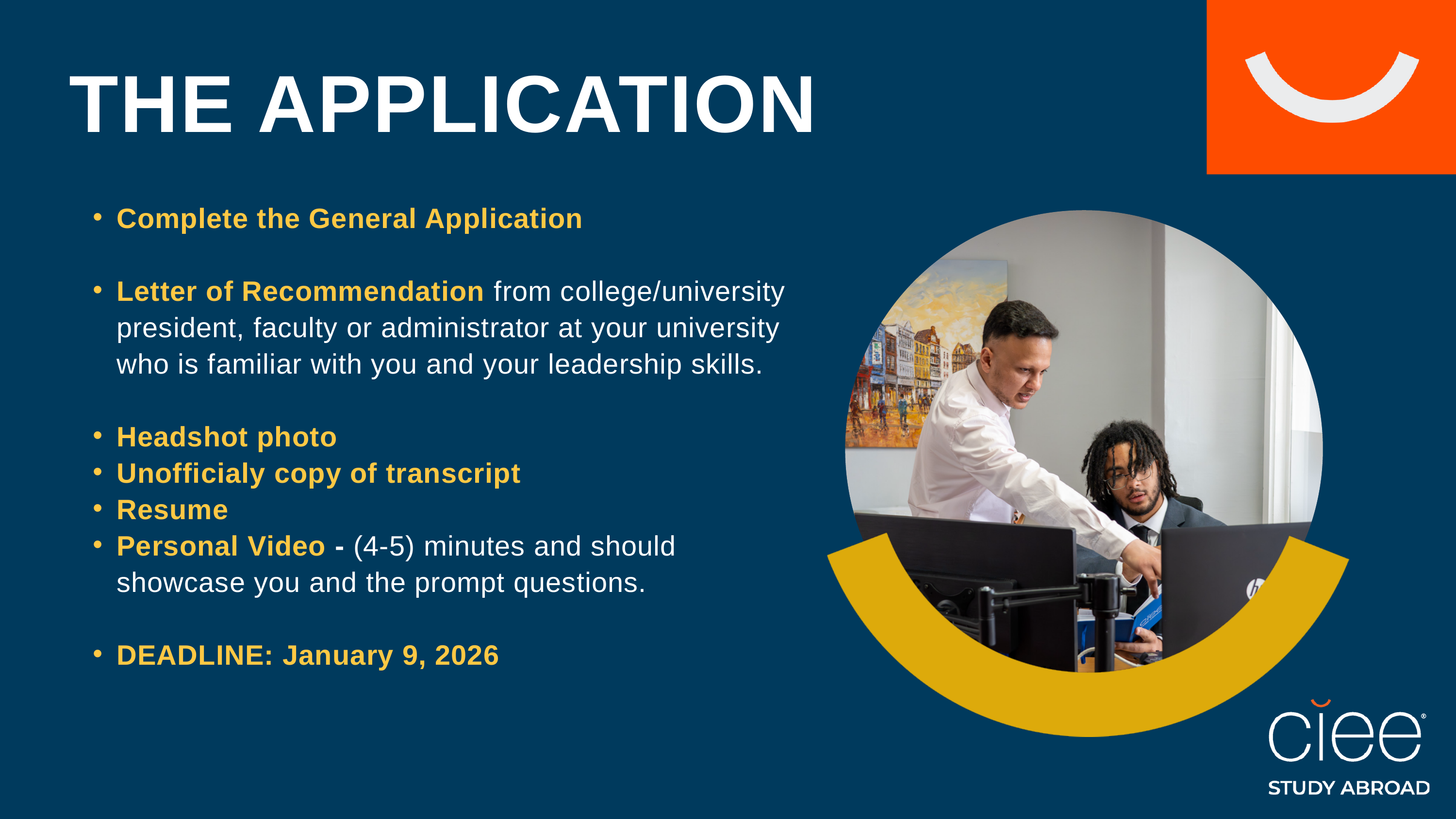

THE APPLICATION
Complete the General Application

Letter of Recommendation from college/university president, faculty or administrator at your university who is familiar with you and your leadership skills.

Headshot photo
Unofficialy copy of transcript
Resume
Personal Video - (4-5) minutes and should showcase you and the prompt questions.

DEADLINE: January 9, 2026